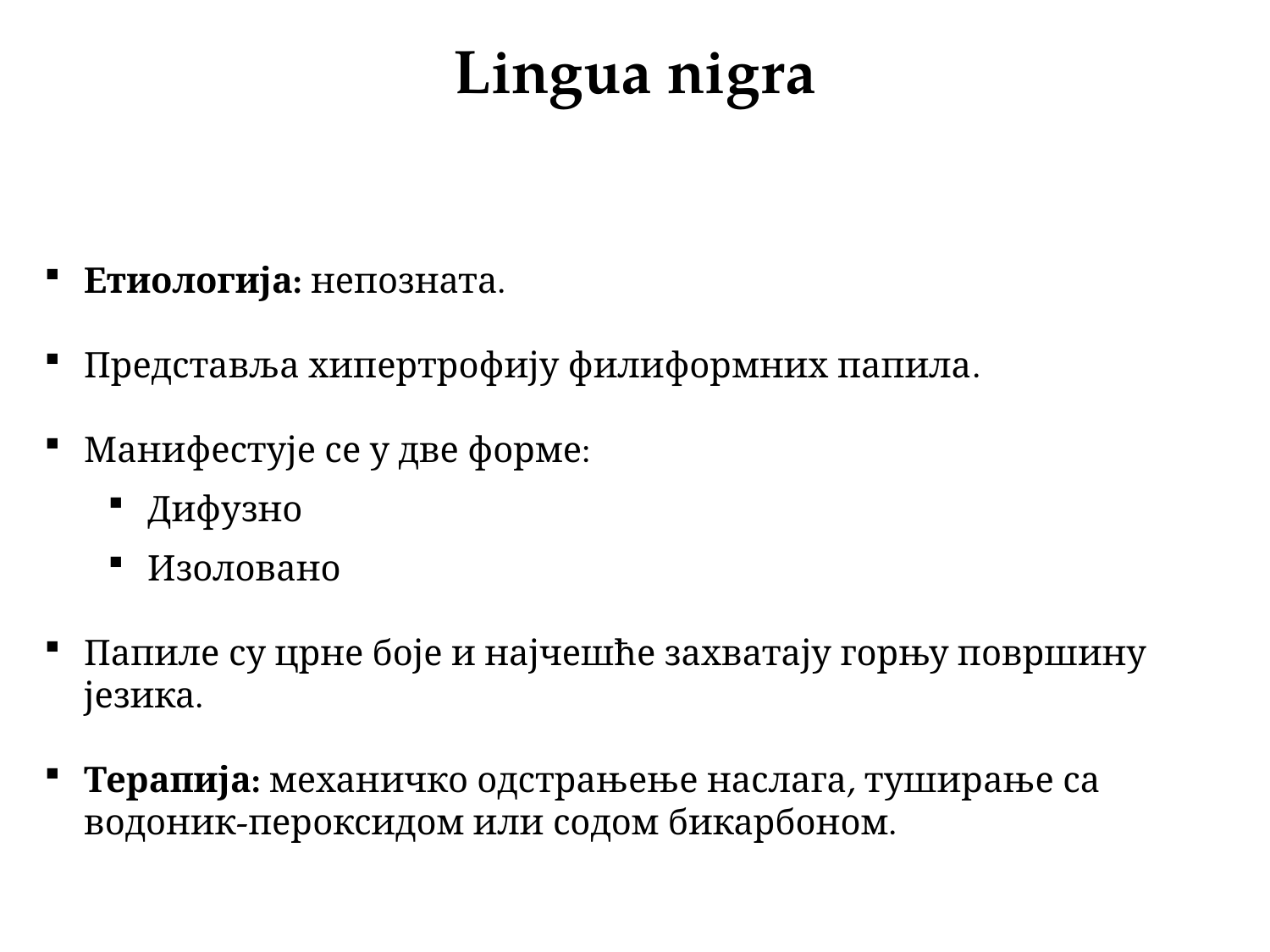

Lingua nigra

Етиологија: непозната.

Представља хипертрофију филиформних папила.

Манифестује се у две форме:

Дифузно

Изоловано

Папиле су црне боје и најчешће захватају горњу површину језика.

Терапија: механичко одстрањење наслага, туширање са водоник-пероксидом или содом бикарбоном.